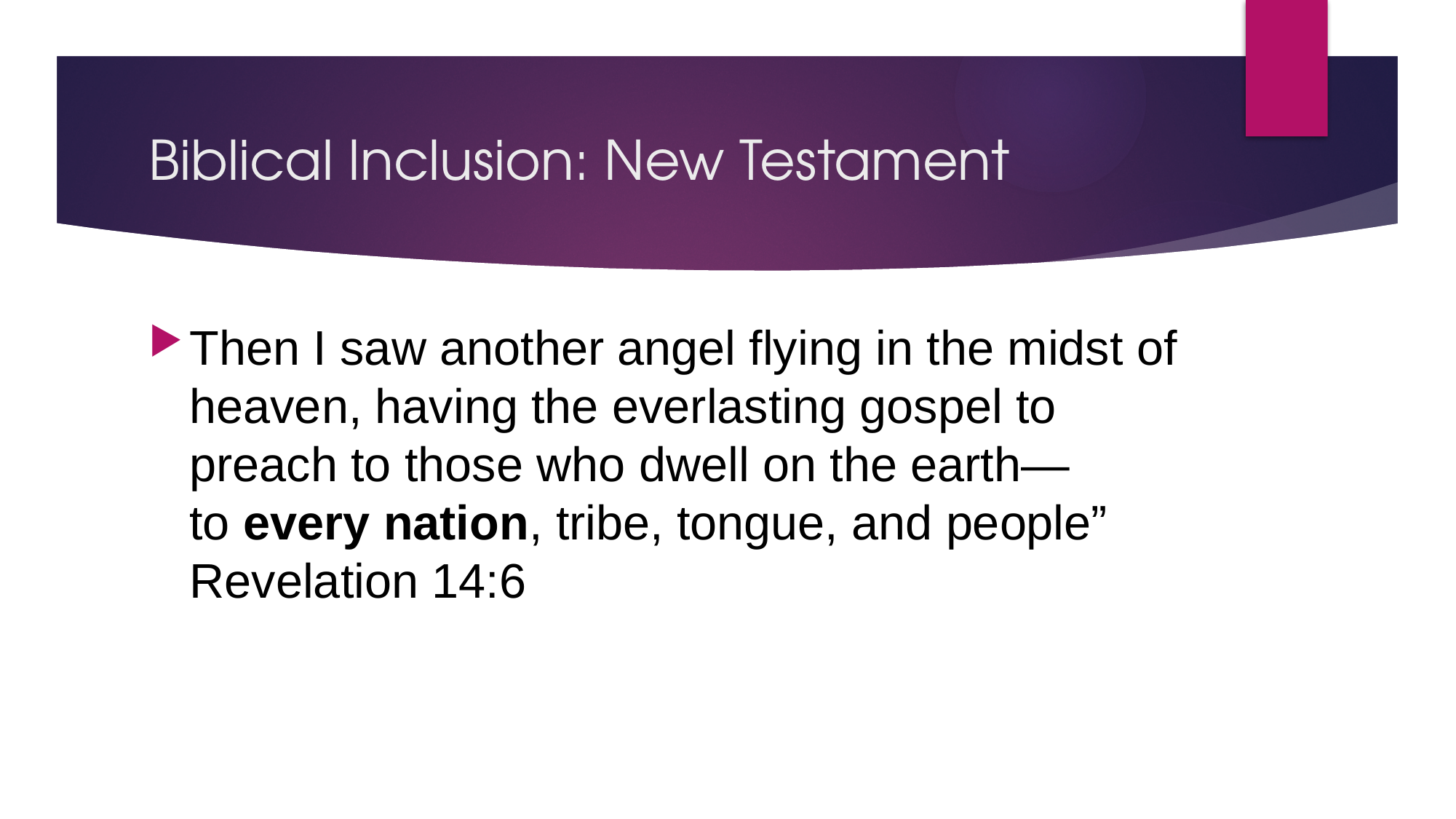

# Biblical Inclusion: New Testament
Then I saw another angel flying in the midst of heaven, having the everlasting gospel to preach to those who dwell on the earth—to every nation, tribe, tongue, and people” Revelation 14:6